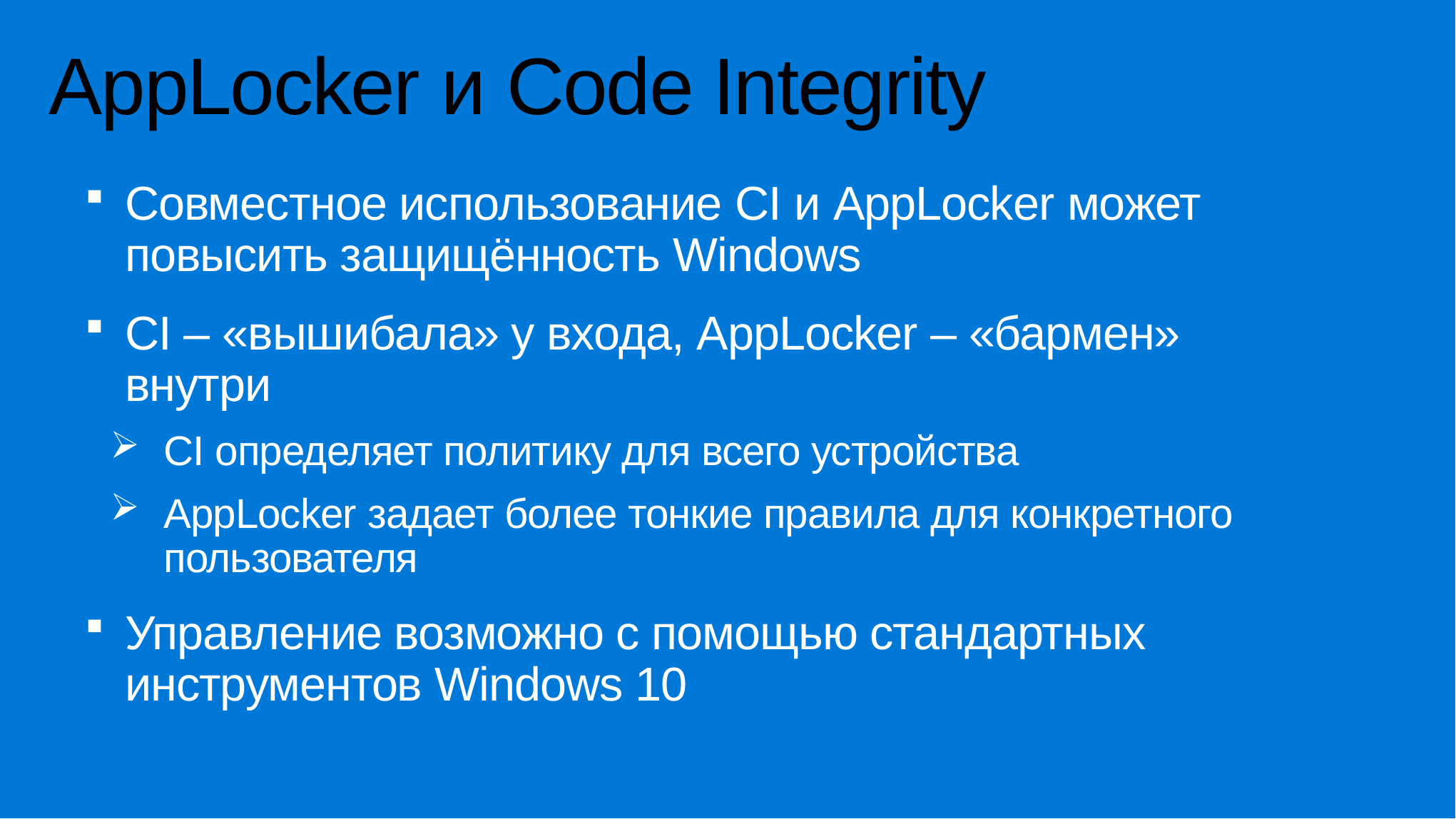

# AppLocker и Code Integrity
Совместное использование CI и AppLocker может повысить защищённость Windows
CI – «вышибала» у входа, AppLocker – «бармен» внутри
CI определяет политику для всего устройства
AppLocker задает более тонкие правила для конкретного пользователя
Управление возможно с помощью стандартных инструментов Windows 10